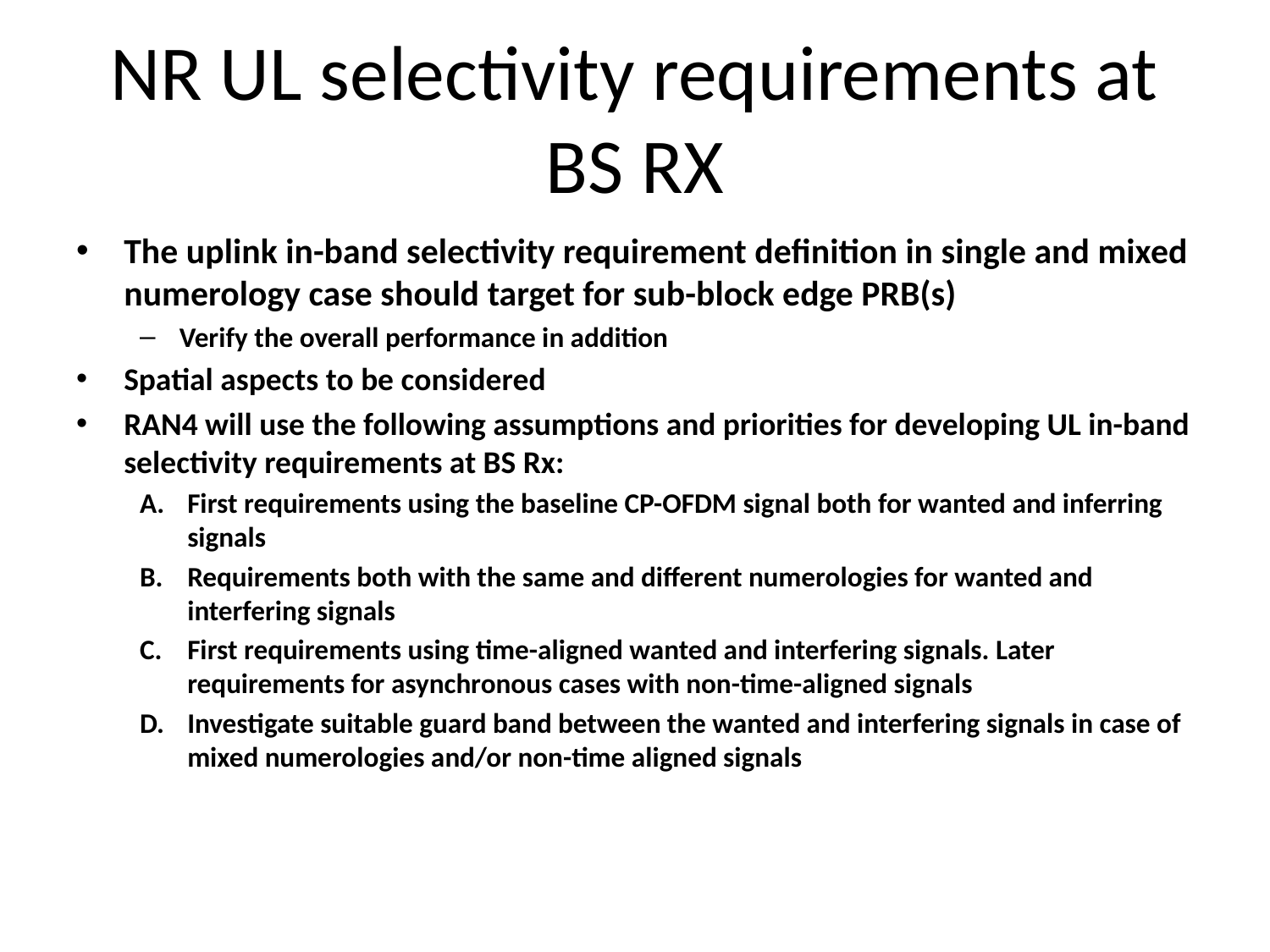

# NR UL selectivity requirements at BS RX
The uplink in-band selectivity requirement definition in single and mixed numerology case should target for sub-block edge PRB(s)
Verify the overall performance in addition
Spatial aspects to be considered
RAN4 will use the following assumptions and priorities for developing UL in-band selectivity requirements at BS Rx:
First requirements using the baseline CP-OFDM signal both for wanted and inferring signals
Requirements both with the same and different numerologies for wanted and interfering signals
First requirements using time-aligned wanted and interfering signals. Later requirements for asynchronous cases with non-time-aligned signals
Investigate suitable guard band between the wanted and interfering signals in case of mixed numerologies and/or non-time aligned signals